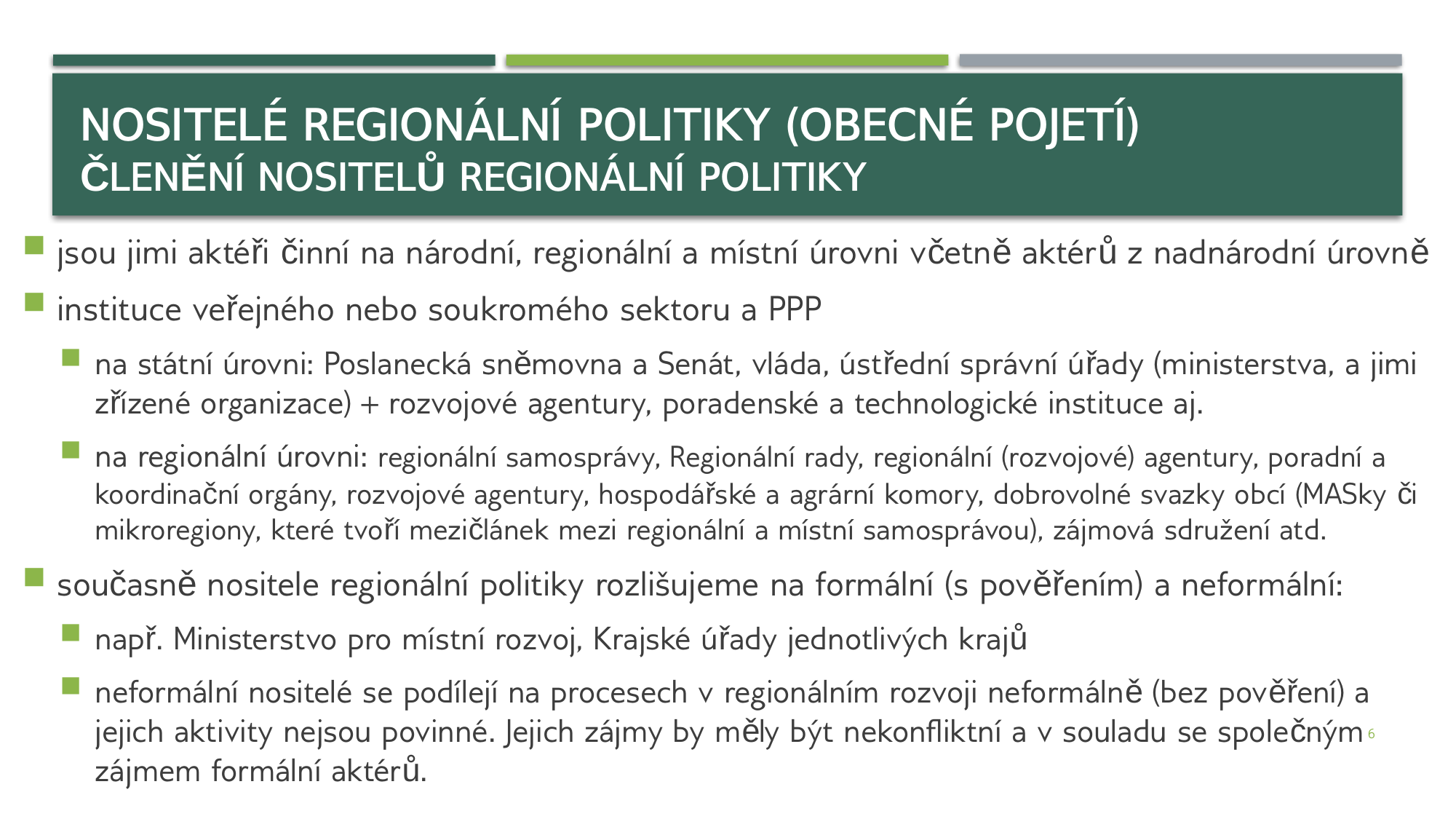

# Nositelé regionální politiky (obecné pojetí) členění nositelů regionální politiky
jsou jimi aktéři činní na národní, regionální a místní úrovni včetně aktérů z nadnárodní úrovně
instituce veřejného nebo soukromého sektoru a PPP
na státní úrovni: Poslanecká sněmovna a Senát, vláda, ústřední správní úřady (ministerstva, a jimi zřízené organizace) + rozvojové agentury, poradenské a technologické instituce aj.
na regionální úrovni: regionální samosprávy, Regionální rady, regionální (rozvojové) agentury, poradní a koordinační orgány, rozvojové agentury, hospodářské a agrární komory, dobrovolné svazky obcí (MASky či mikroregiony, které tvoří mezičlánek mezi regionální a místní samosprávou), zájmová sdružení atd.
současně nositele regionální politiky rozlišujeme na formální (s pověřením) a neformální:
např. Ministerstvo pro místní rozvoj, Krajské úřady jednotlivých krajů
neformální nositelé se podílejí na procesech v regionálním rozvoji neformálně (bez pověření) a jejich aktivity nejsou povinné. Jejich zájmy by měly být nekonfliktní a v souladu se společným zájmem formální aktérů.
6